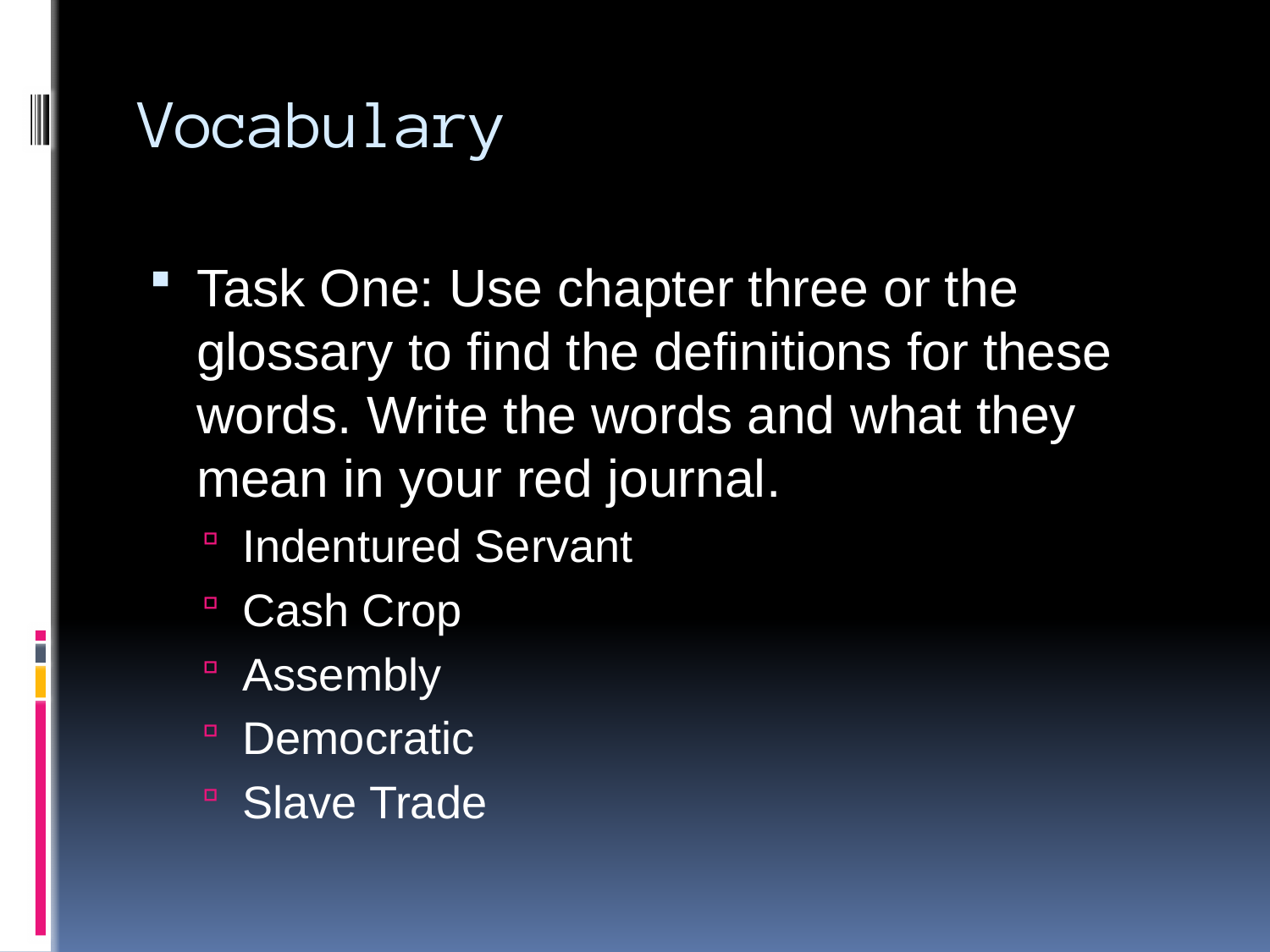

# Vocabulary
Task One: Use chapter three or the glossary to find the definitions for these words. Write the words and what they mean in your red journal.
Indentured Servant
Cash Crop
Assembly
Democratic
Slave Trade